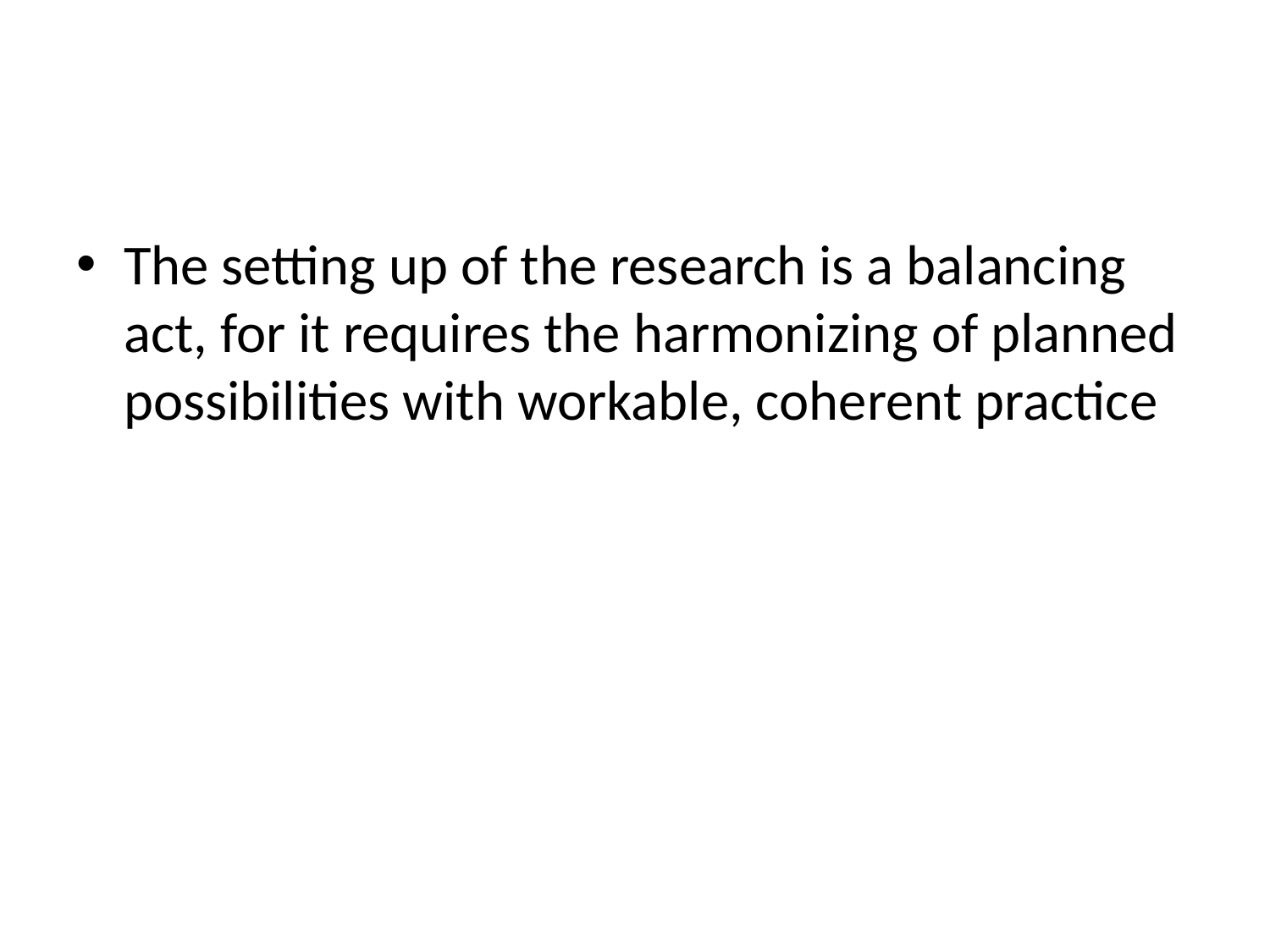

#
The setting up of the research is a balancing act, for it requires the harmonizing of planned possibilities with workable, coherent practice